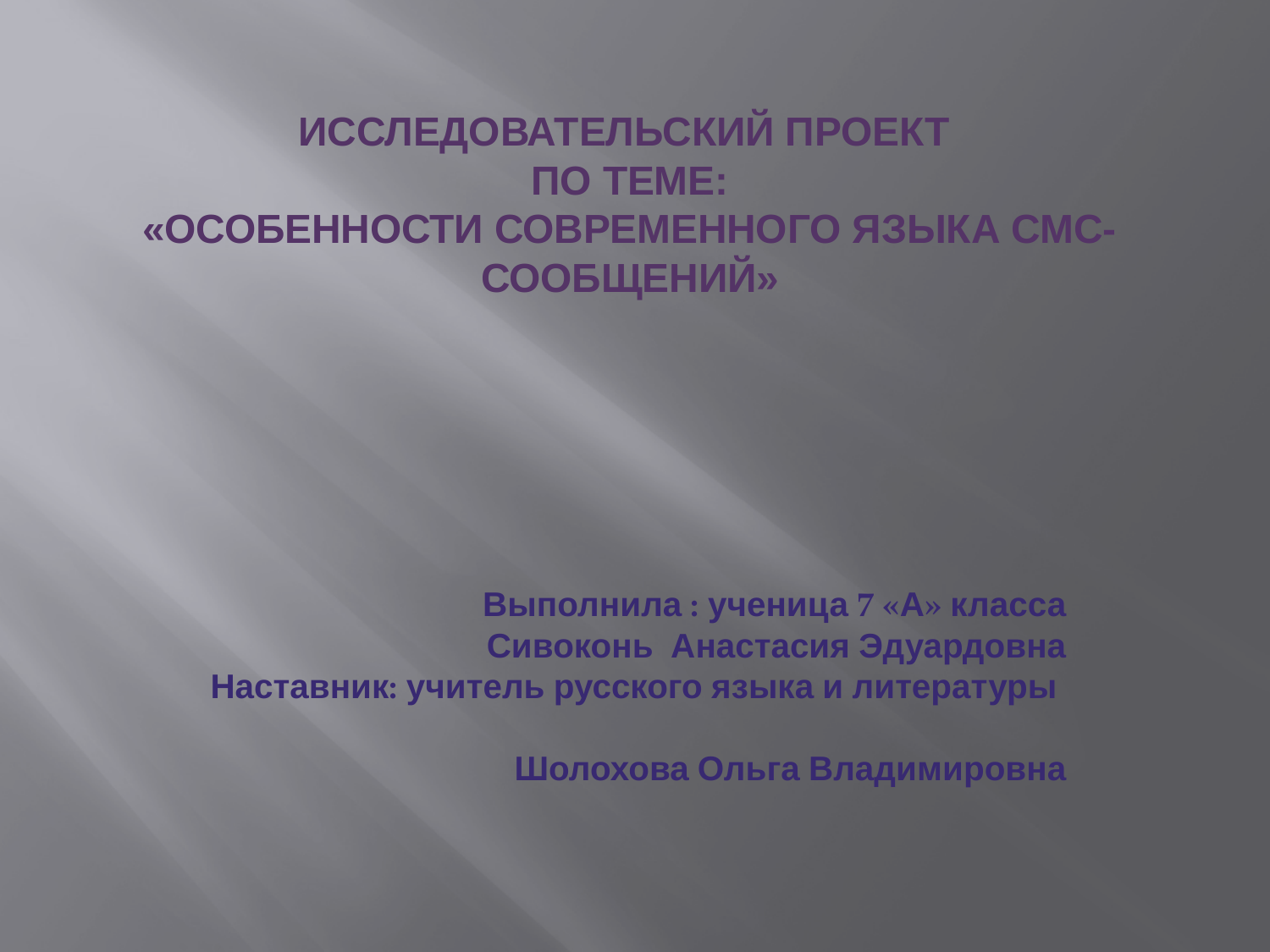

# Исследовательский проект по теме: «Особенности современного языка смс-сообщений»
Выполнила : ученица 7 «А» класса
Сивоконь  Анастасия Эдуардовна
Наставник: учитель русского языка и литературы
Шолохова Ольга Владимировна